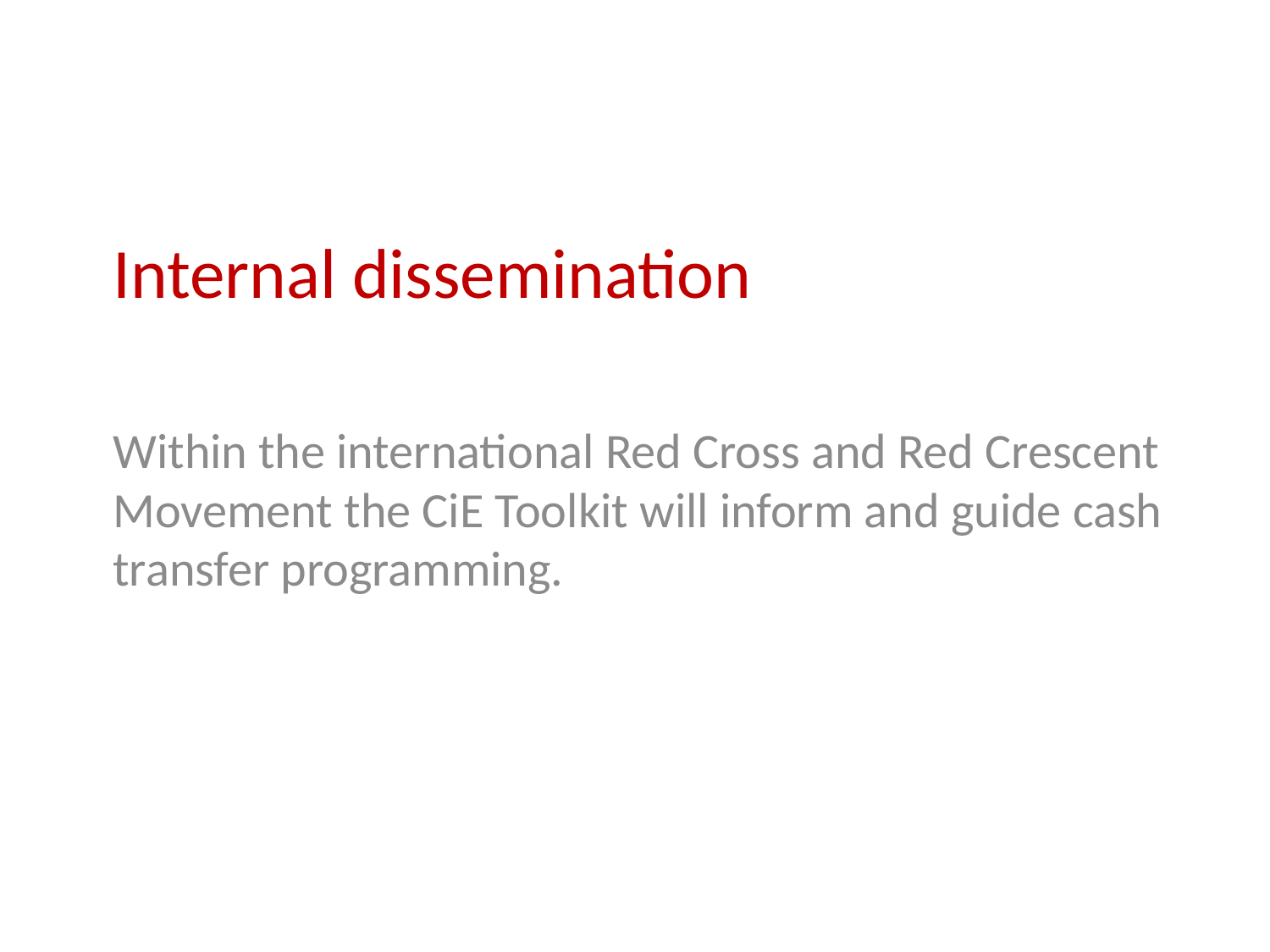

# Internal dissemination
Within the international Red Cross and Red Crescent Movement the CiE Toolkit will inform and guide cash transfer programming.